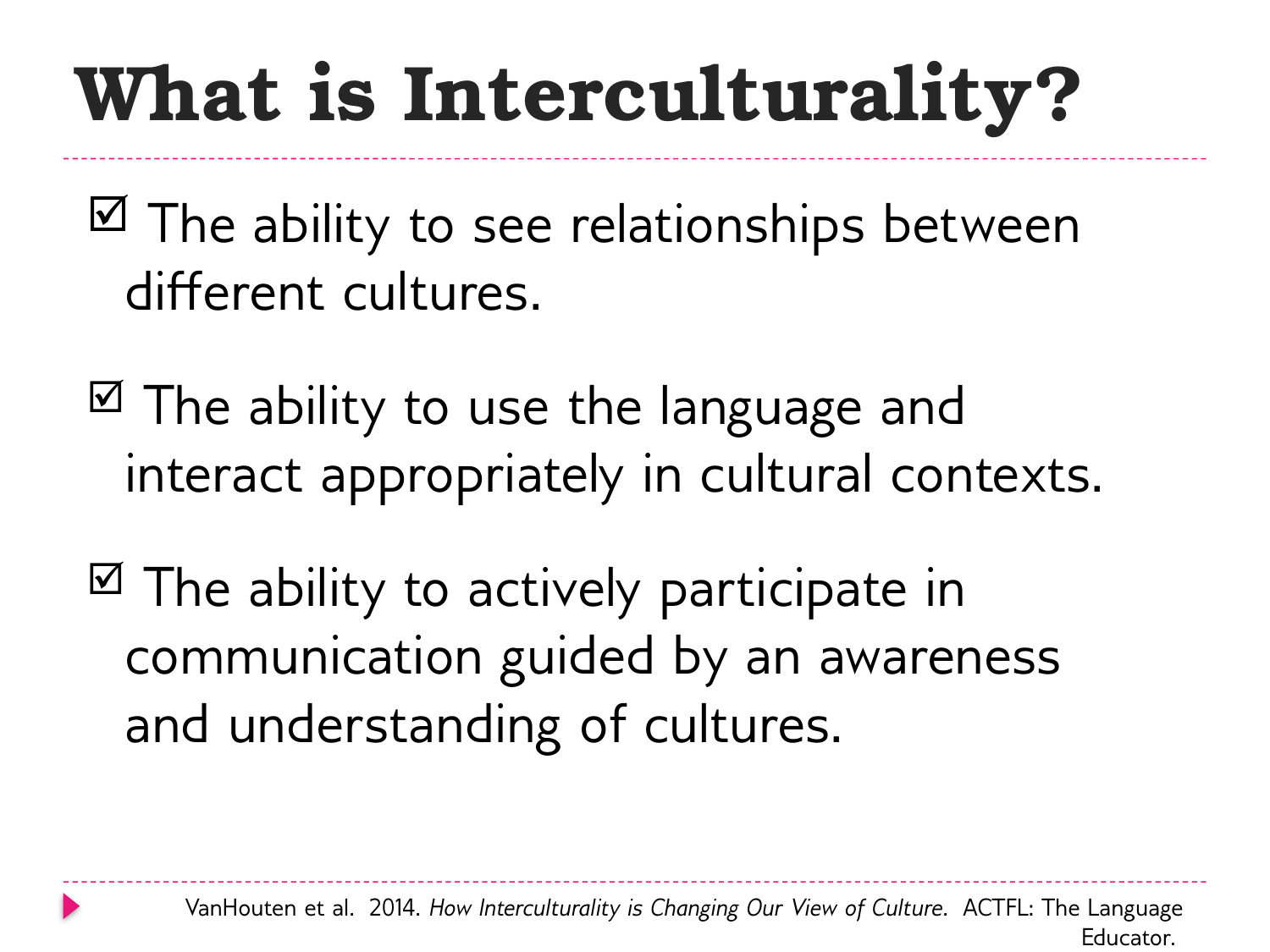

# What is Interculturality?
 The ability to see relationships between different cultures.

 The ability to use the language and interact appropriately in cultural contexts.

 The ability to actively participate in communication guided by an awareness and understanding of cultures.
VanHouten et al.  2014. How Interculturality is Changing Our View of Culture.  ACTFL: The Language Educator.